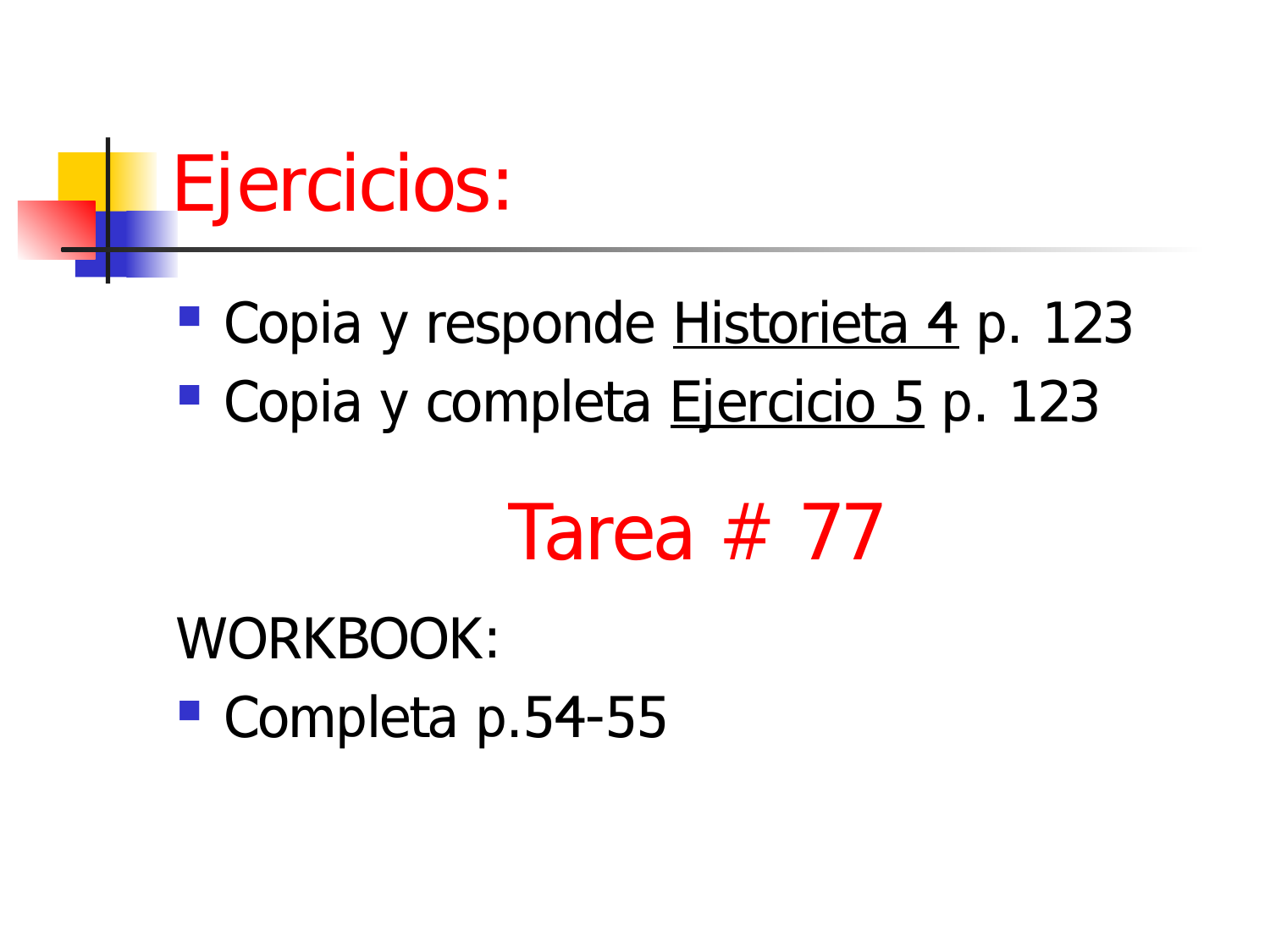

# Ejercicios:
Copia y responde Historieta 4 p. 123
Copia y completa Ejercicio 5 p. 123

WORKBOOK:
Completa p.54-55
Tarea # 77